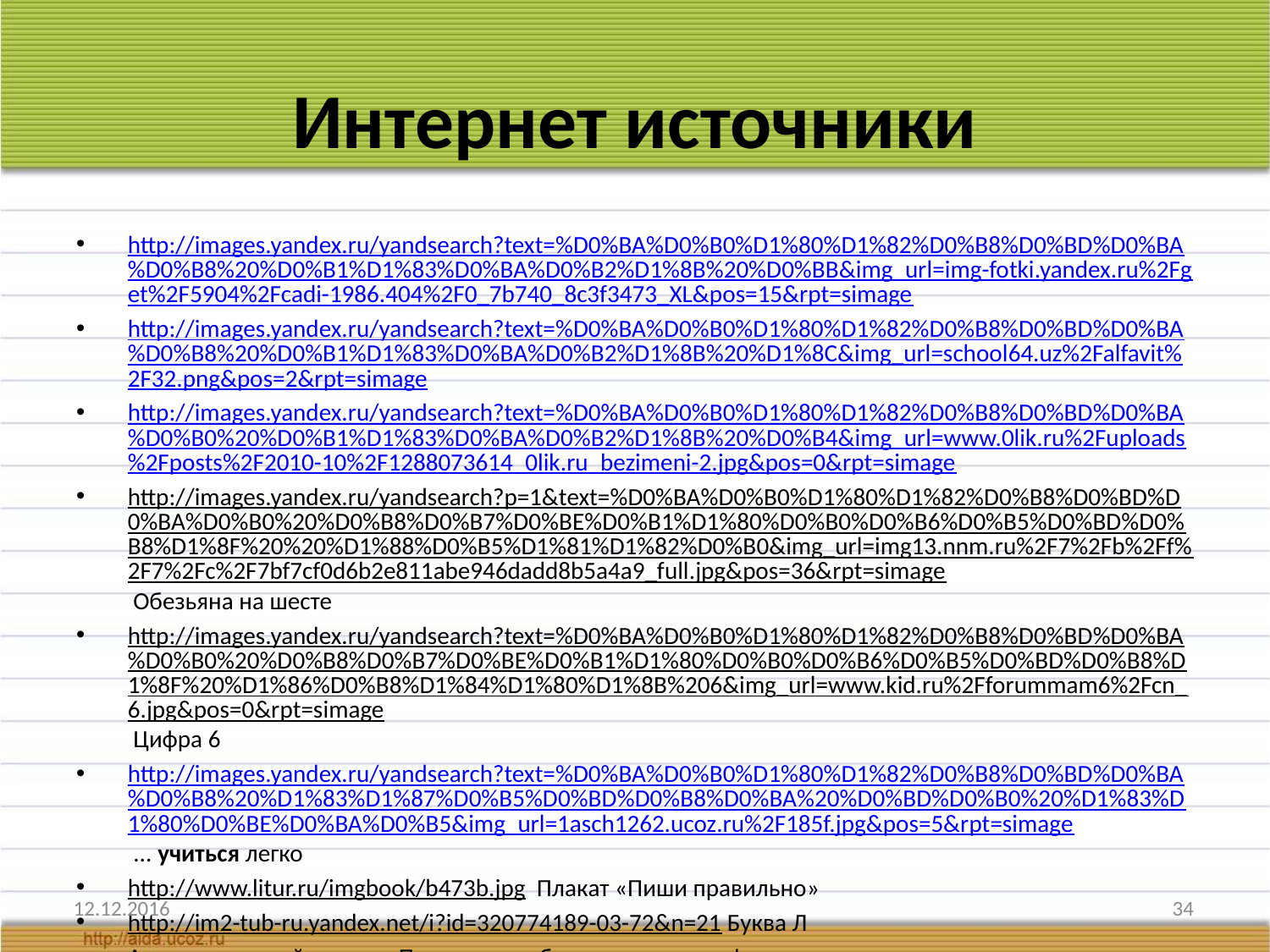

# Интернет источники
http://images.yandex.ru/yandsearch?text=%D0%BA%D0%B0%D1%80%D1%82%D0%B8%D0%BD%D0%BA%D0%B8%20%D0%B1%D1%83%D0%BA%D0%B2%D1%8B%20%D0%BB&img_url=img-fotki.yandex.ru%2Fget%2F5904%2Fcadi-1986.404%2F0_7b740_8c3f3473_XL&pos=15&rpt=simage
http://images.yandex.ru/yandsearch?text=%D0%BA%D0%B0%D1%80%D1%82%D0%B8%D0%BD%D0%BA%D0%B8%20%D0%B1%D1%83%D0%BA%D0%B2%D1%8B%20%D1%8C&img_url=school64.uz%2Falfavit%2F32.png&pos=2&rpt=simage
http://images.yandex.ru/yandsearch?text=%D0%BA%D0%B0%D1%80%D1%82%D0%B8%D0%BD%D0%BA%D0%B0%20%D0%B1%D1%83%D0%BA%D0%B2%D1%8B%20%D0%B4&img_url=www.0lik.ru%2Fuploads%2Fposts%2F2010-10%2F1288073614_0lik.ru_bezimeni-2.jpg&pos=0&rpt=simage
http://images.yandex.ru/yandsearch?p=1&text=%D0%BA%D0%B0%D1%80%D1%82%D0%B8%D0%BD%D0%BA%D0%B0%20%D0%B8%D0%B7%D0%BE%D0%B1%D1%80%D0%B0%D0%B6%D0%B5%D0%BD%D0%B8%D1%8F%20%20%D1%88%D0%B5%D1%81%D1%82%D0%B0&img_url=img13.nnm.ru%2F7%2Fb%2Ff%2F7%2Fc%2F7bf7cf0d6b2e811abe946dadd8b5a4a9_full.jpg&pos=36&rpt=simage Обезьяна на шесте
http://images.yandex.ru/yandsearch?text=%D0%BA%D0%B0%D1%80%D1%82%D0%B8%D0%BD%D0%BA%D0%B0%20%D0%B8%D0%B7%D0%BE%D0%B1%D1%80%D0%B0%D0%B6%D0%B5%D0%BD%D0%B8%D1%8F%20%D1%86%D0%B8%D1%84%D1%80%D1%8B%206&img_url=www.kid.ru%2Fforummam6%2Fcn_6.jpg&pos=0&rpt=simage Цифра 6
http://images.yandex.ru/yandsearch?text=%D0%BA%D0%B0%D1%80%D1%82%D0%B8%D0%BD%D0%BA%D0%B8%20%D1%83%D1%87%D0%B5%D0%BD%D0%B8%D0%BA%20%D0%BD%D0%B0%20%D1%83%D1%80%D0%BE%D0%BA%D0%B5&img_url=1asch1262.ucoz.ru%2F185f.jpg&pos=5&rpt=simage ... учиться легко
http://www.litur.ru/imgbook/b473b.jpg  Плакат «Пиши правильно»
http://im2-tub-ru.yandex.net/i?id=320774189-03-72&n=21 Буква Л
Анимированный плакат «Письменные буквы русского алфавита»
12.12.2016
34